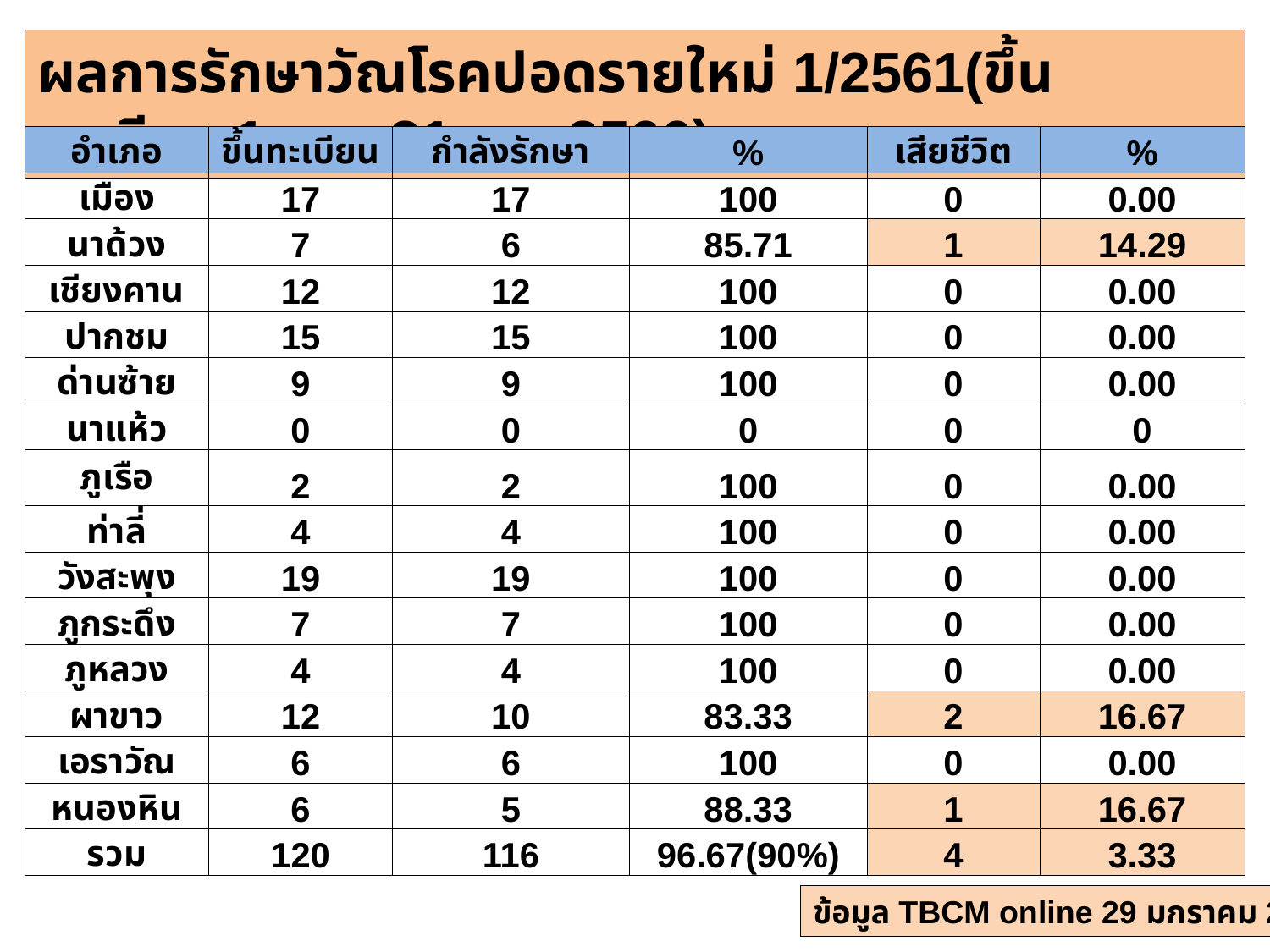

ผลการรักษาวัณโรคปอดรายใหม่ 1/2561(ขึ้นทะเบียน 1ต.ค.-31 ธ.ค.2560)
| อำเภอ | ขึ้นทะเบียน | กำลังรักษา | % | เสียชีวิต | % |
| --- | --- | --- | --- | --- | --- |
| เมือง | 17 | 17 | 100 | 0 | 0.00 |
| นาด้วง | 7 | 6 | 85.71 | 1 | 14.29 |
| เชียงคาน | 12 | 12 | 100 | 0 | 0.00 |
| ปากชม | 15 | 15 | 100 | 0 | 0.00 |
| ด่านซ้าย | 9 | 9 | 100 | 0 | 0.00 |
| นาแห้ว | 0 | 0 | 0 | 0 | 0 |
| ภูเรือ | 2 | 2 | 100 | 0 | 0.00 |
| ท่าลี่ | 4 | 4 | 100 | 0 | 0.00 |
| วังสะพุง | 19 | 19 | 100 | 0 | 0.00 |
| ภูกระดึง | 7 | 7 | 100 | 0 | 0.00 |
| ภูหลวง | 4 | 4 | 100 | 0 | 0.00 |
| ผาขาว | 12 | 10 | 83.33 | 2 | 16.67 |
| เอราวัณ | 6 | 6 | 100 | 0 | 0.00 |
| หนองหิน | 6 | 5 | 88.33 | 1 | 16.67 |
| รวม | 120 | 116 | 96.67(90%) | 4 | 3.33 |
ข้อมูล TBCM online 29 มกราคม 2561